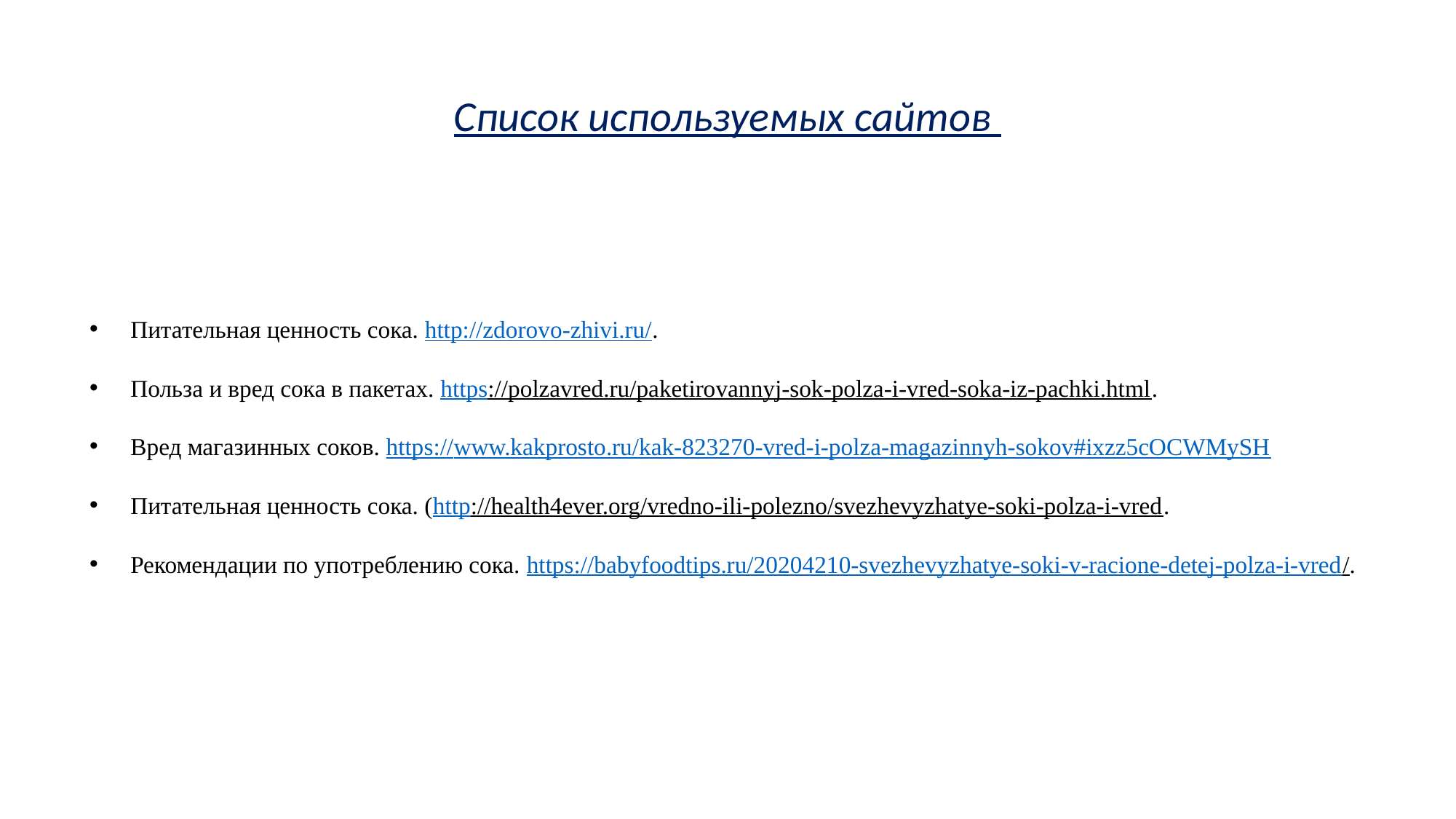

# Список используемых сайтов
Питательная ценность сока. http://zdorovo-zhivi.ru/.
Польза и вред сока в пакетах. https://polzavred.ru/paketirovannyj-sok-polza-i-vred-soka-iz-pachki.html.
Вред магазинных соков. https://www.kakprosto.ru/kak-823270-vred-i-polza-magazinnyh-sokov#ixzz5cOCWMySH
Питательная ценность сока. (http://health4ever.org/vredno-ili-polezno/svezhevyzhatye-soki-polza-i-vred.
Рекомендации по употреблению сока. https://babyfoodtips.ru/20204210-svezhevyzhatye-soki-v-racione-detej-polza-i-vred/.